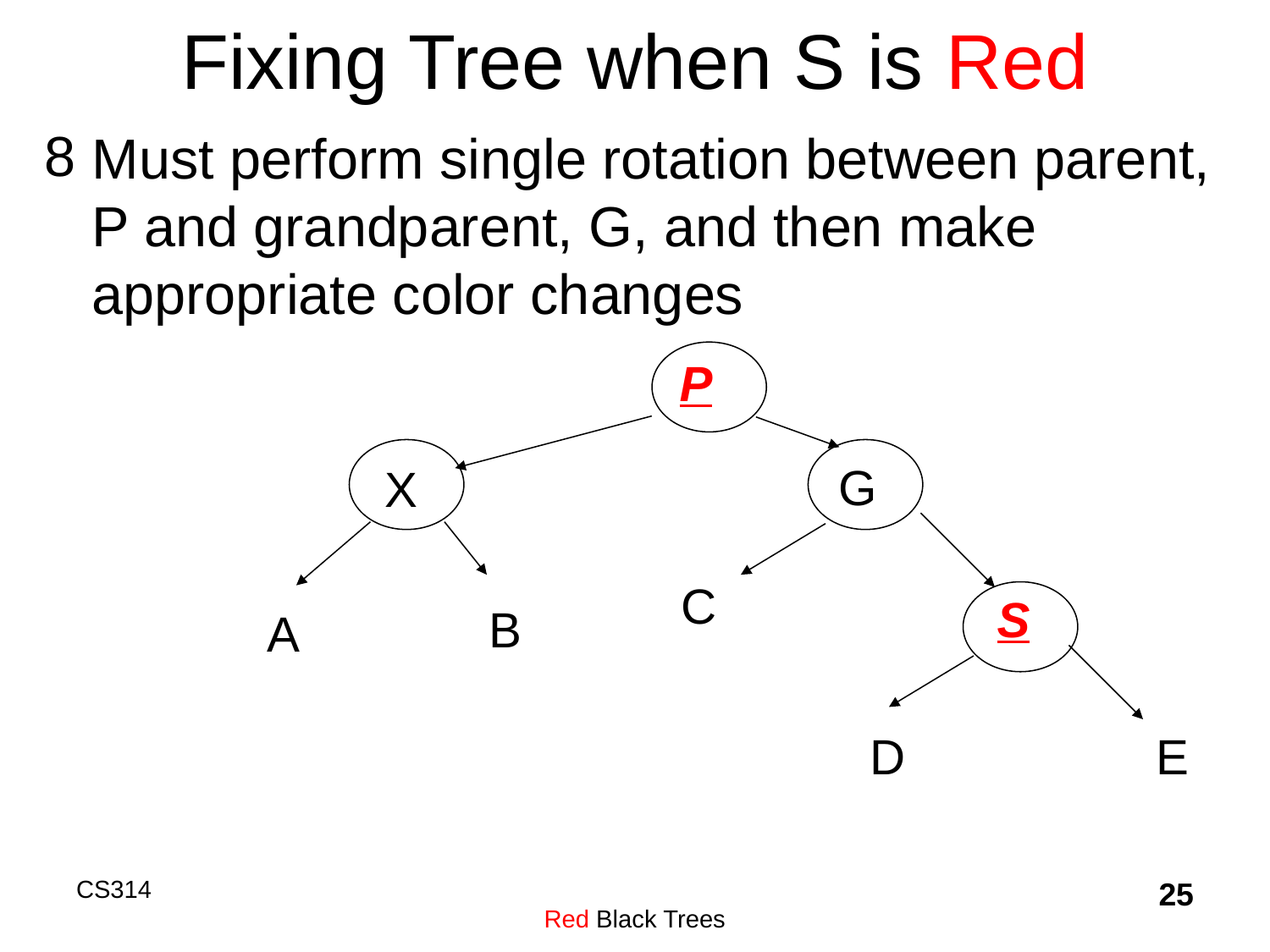

# Fixing Tree when S is Red
Must perform single rotation between parent, P and grandparent, G, and then make appropriate color changes

P

G
X

C

S
B
A

D
E
CS314

Red Black Trees
25